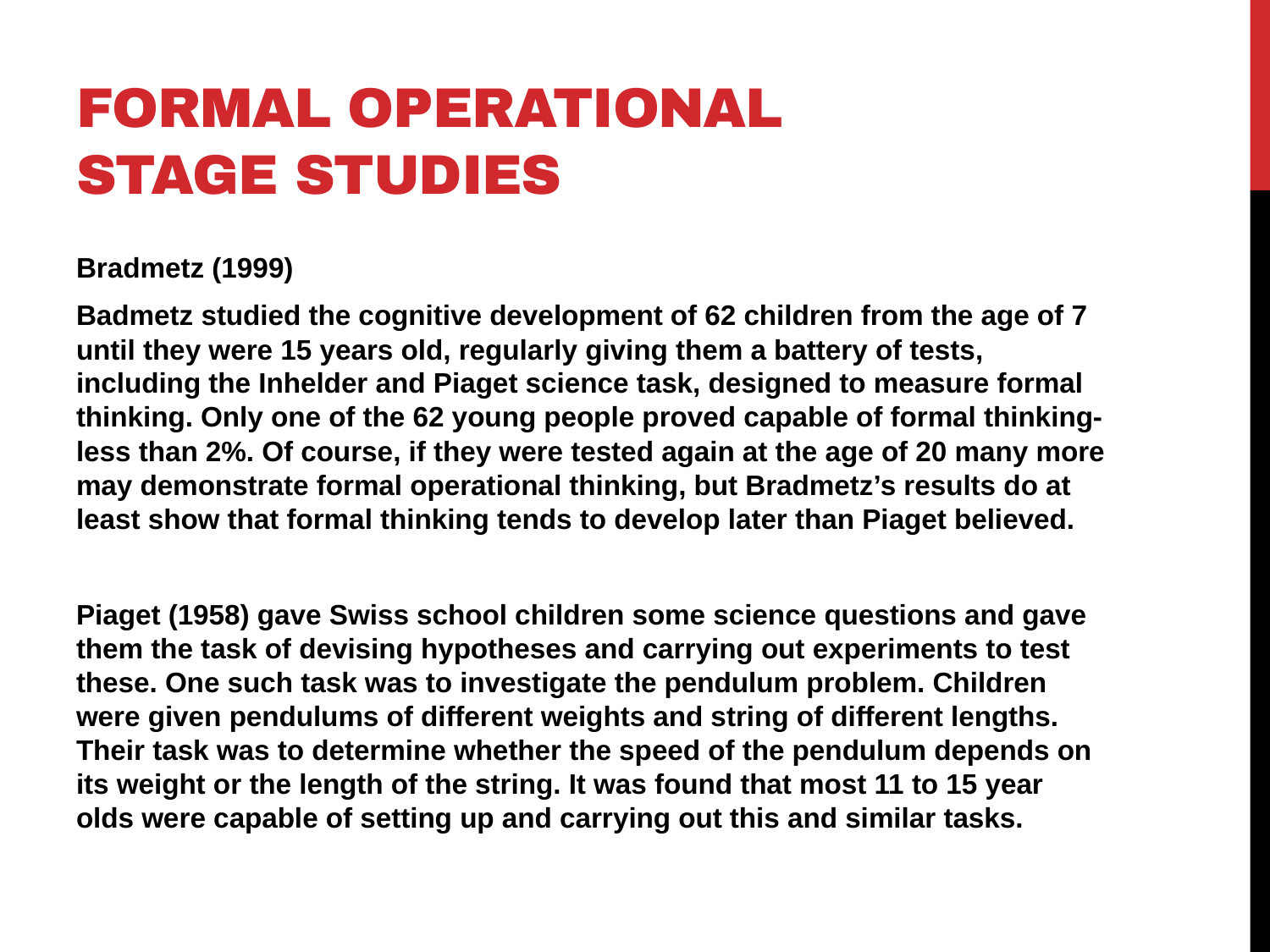

# Formal Operational Stage Studies
Bradmetz (1999)
Badmetz studied the cognitive development of 62 children from the age of 7 until they were 15 years old, regularly giving them a battery of tests, including the Inhelder and Piaget science task, designed to measure formal thinking. Only one of the 62 young people proved capable of formal thinking- less than 2%. Of course, if they were tested again at the age of 20 many more may demonstrate formal operational thinking, but Bradmetz’s results do at least show that formal thinking tends to develop later than Piaget believed.

Piaget (1958) gave Swiss school children some science questions and gave them the task of devising hypotheses and carrying out experiments to test these. One such task was to investigate the pendulum problem. Children were given pendulums of different weights and string of different lengths. Their task was to determine whether the speed of the pendulum depends on its weight or the length of the string. It was found that most 11 to 15 year olds were capable of setting up and carrying out this and similar tasks.